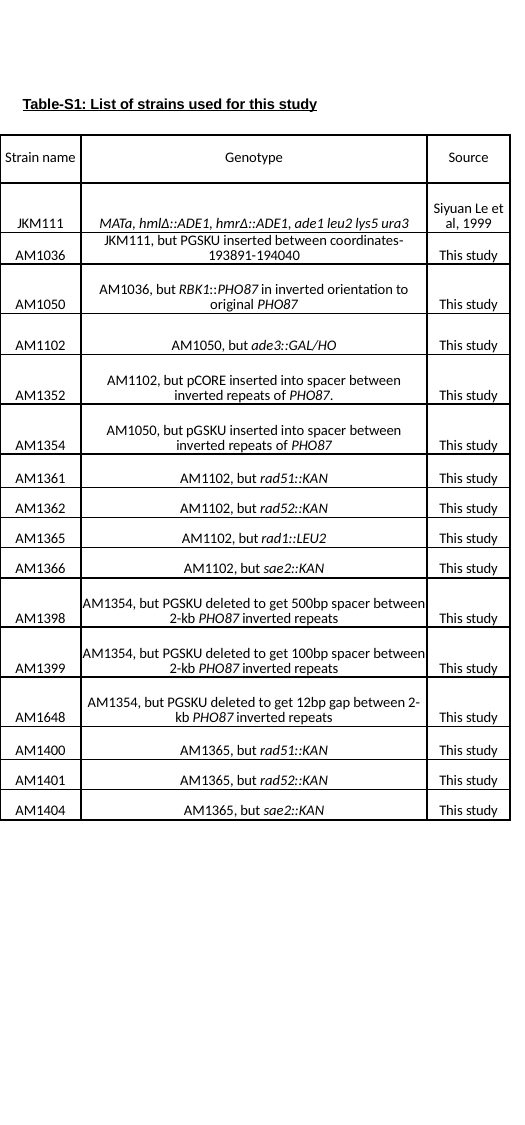

Table-S1: List of strains used for this study
| Strain name | Genotype | Source |
| --- | --- | --- |
| JKM111 | MATa, hml∆::ADE1, hmr∆::ADE1, ade1 leu2 lys5 ura3 | Siyuan Le et al, 1999 |
| AM1036 | JKM111, but PGSKU inserted between coordinates-193891-194040 | This study |
| AM1050 | AM1036, but RBK1::PHO87 in inverted orientation to original PHO87 | This study |
| AM1102 | AM1050, but ade3::GAL/HO | This study |
| AM1352 | AM1102, but pCORE inserted into spacer between inverted repeats of PHO87. | This study |
| AM1354 | AM1050, but pGSKU inserted into spacer between inverted repeats of PHO87 | This study |
| AM1361 | AM1102, but rad51::KAN | This study |
| AM1362 | AM1102, but rad52::KAN | This study |
| AM1365 | AM1102, but rad1::LEU2 | This study |
| AM1366 | AM1102, but sae2::KAN | This study |
| AM1398 | AM1354, but PGSKU deleted to get 500bp spacer between 2-kb PHO87 inverted repeats | This study |
| AM1399 | AM1354, but PGSKU deleted to get 100bp spacer between 2-kb PHO87 inverted repeats | This study |
| AM1648 | AM1354, but PGSKU deleted to get 12bp gap between 2-kb PHO87 inverted repeats | This study |
| AM1400 | AM1365, but rad51::KAN | This study |
| AM1401 | AM1365, but rad52::KAN | This study |
| AM1404 | AM1365, but sae2::KAN | This study |